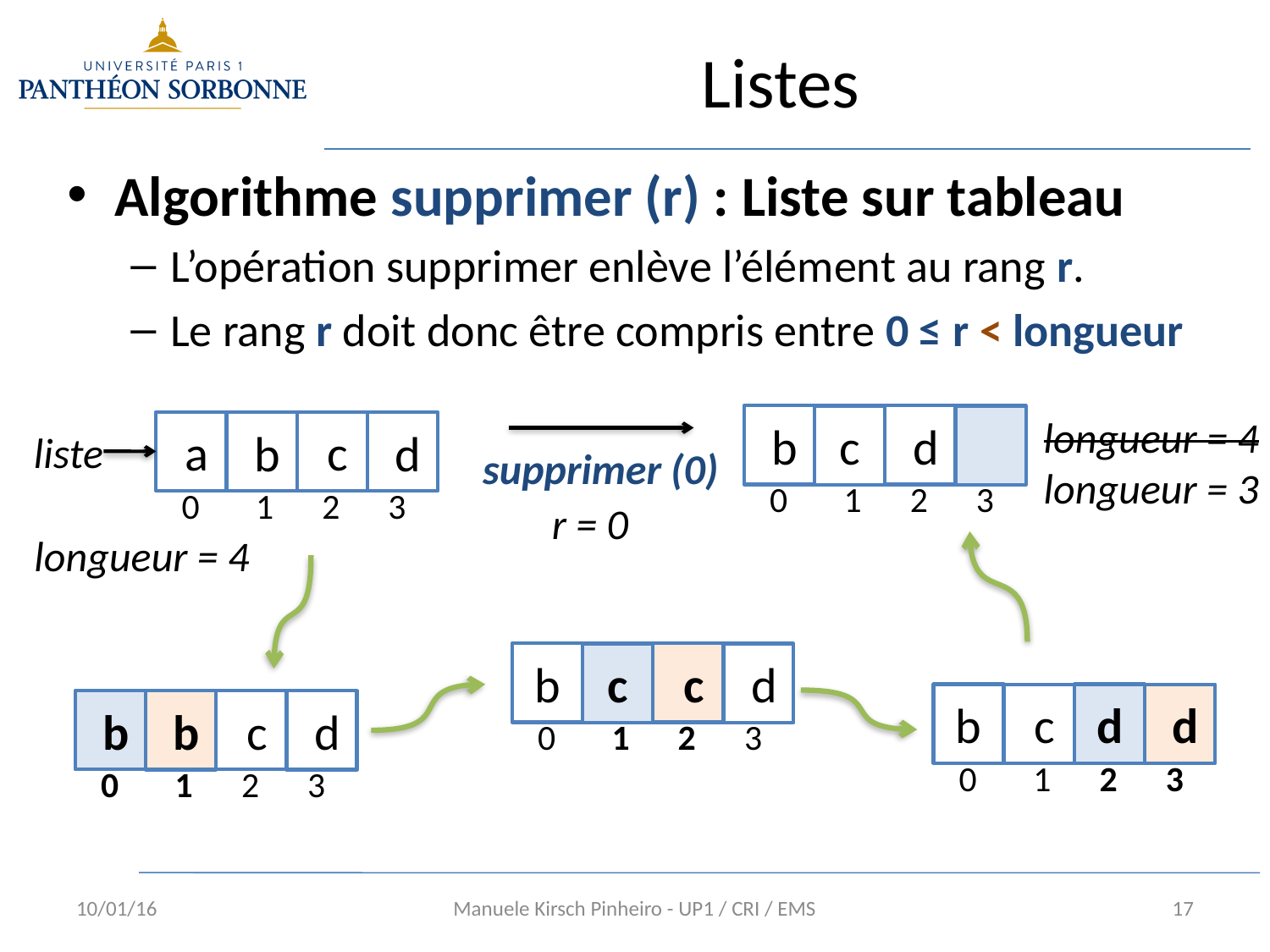

# Listes
Algorithme supprimer (r) : Liste sur tableau
L’opération supprimer enlève l’élément au rang r.
Le rang r doit donc être compris entre 0 ≤ r < longueur

longueur = 4
longueur = 3
 b
 d
c

  0       1      2      3
 a
 c
 b
 d
  0       1      2      3
liste
supprimer (0)
r = 0
longueur = 4
b
 c
c
 d
  0       1      2      3
b
d
 c
 d
  0       1      2      3
 b
 c
 b
 d
  0       1      2      3
10/01/16
Manuele Kirsch Pinheiro - UP1 / CRI / EMS
17